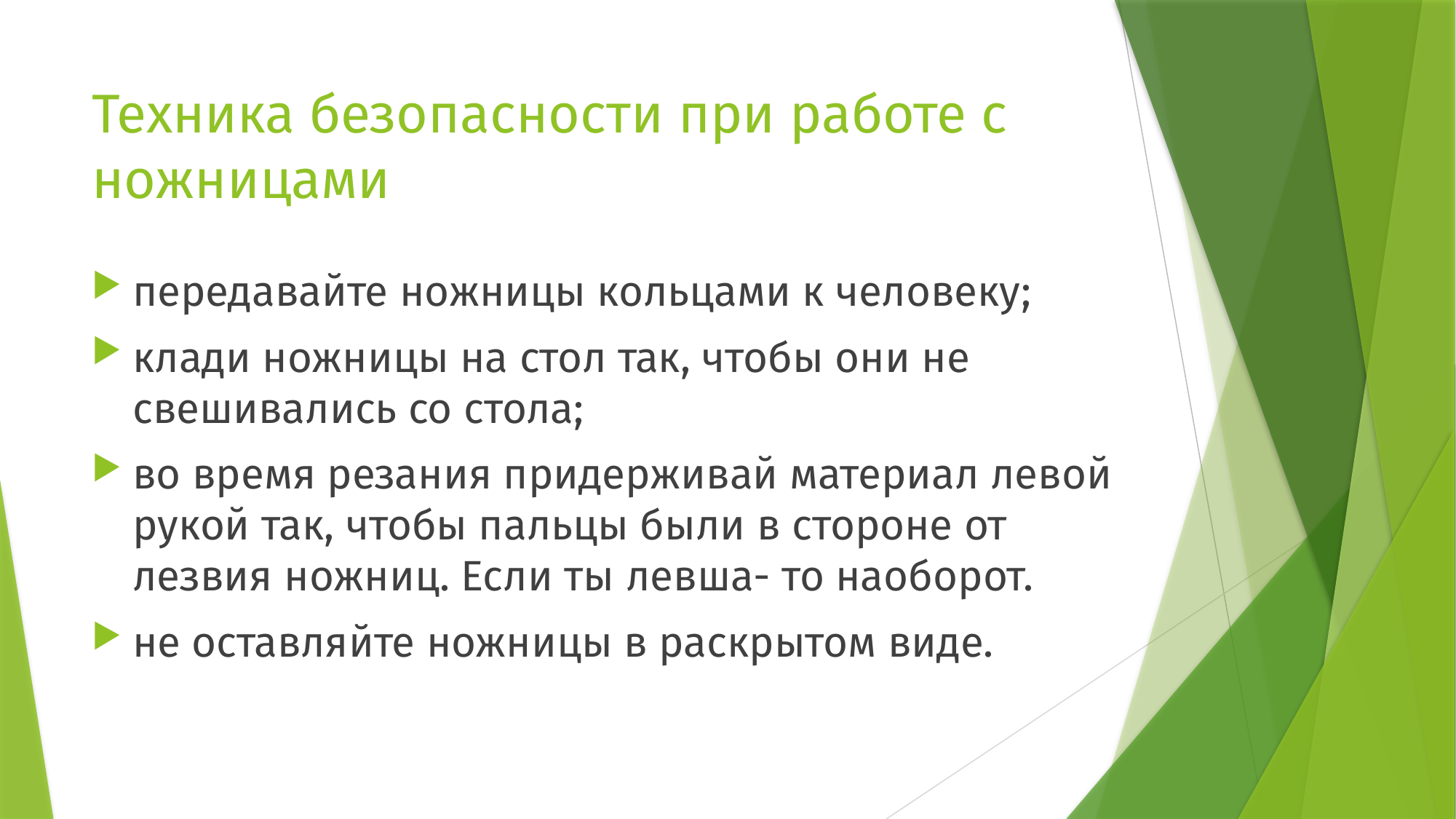

# Техника безопасности при работе с ножницами
передавайте ножницы кольцами к человеку;
клади ножницы на стол так, чтобы они не свешивались со стола;
во время резания придерживай материал левой рукой так, чтобы пальцы были в стороне от лезвия ножниц. Если ты левша- то наоборот.
не оставляйте ножницы в раскрытом виде.